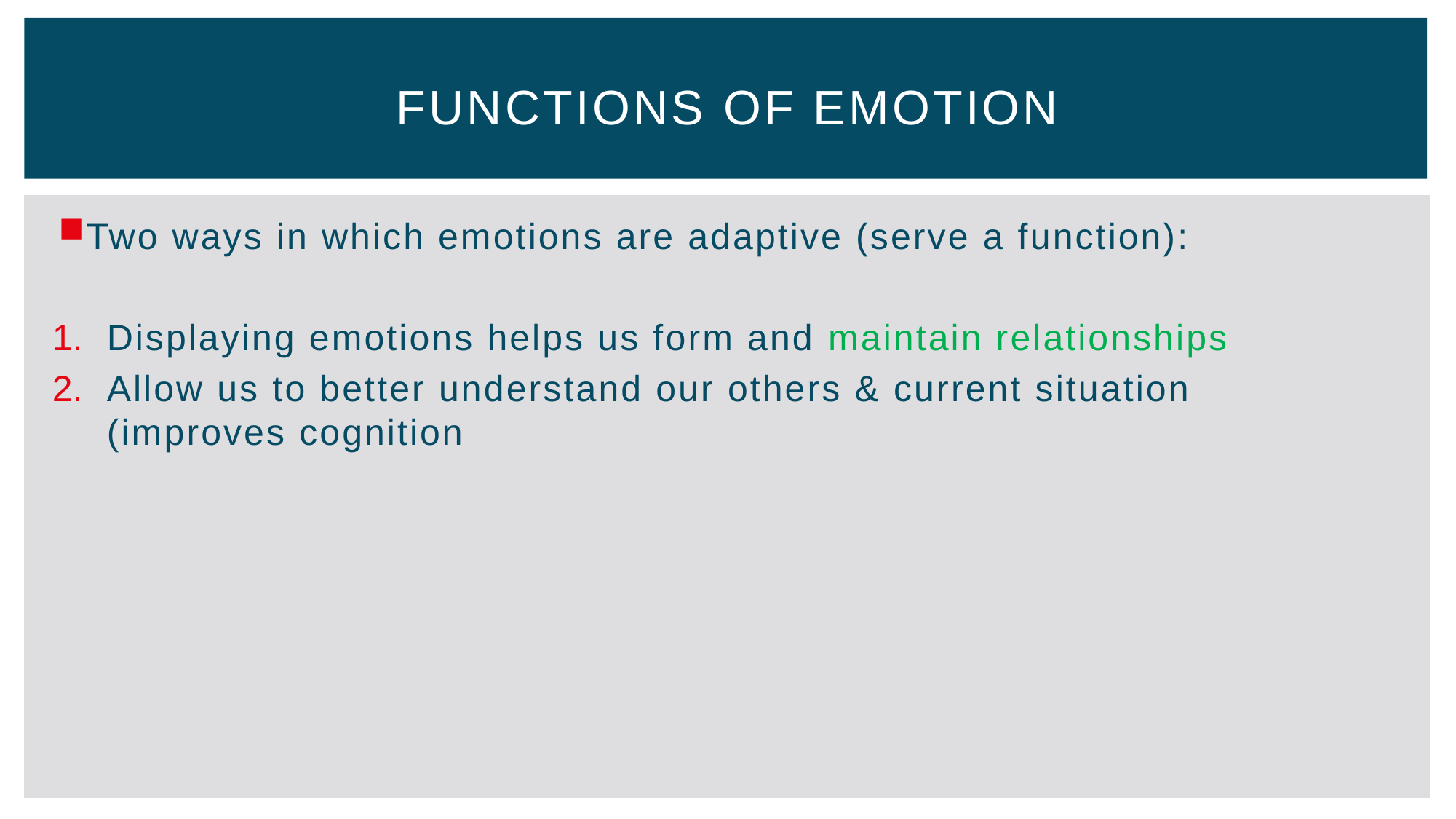

# Functions of Emotion
Two ways in which emotions are adaptive (serve a function):

Displaying emotions helps us form and maintain relationships
Allow us to better understand our others & current situation (improves cognition